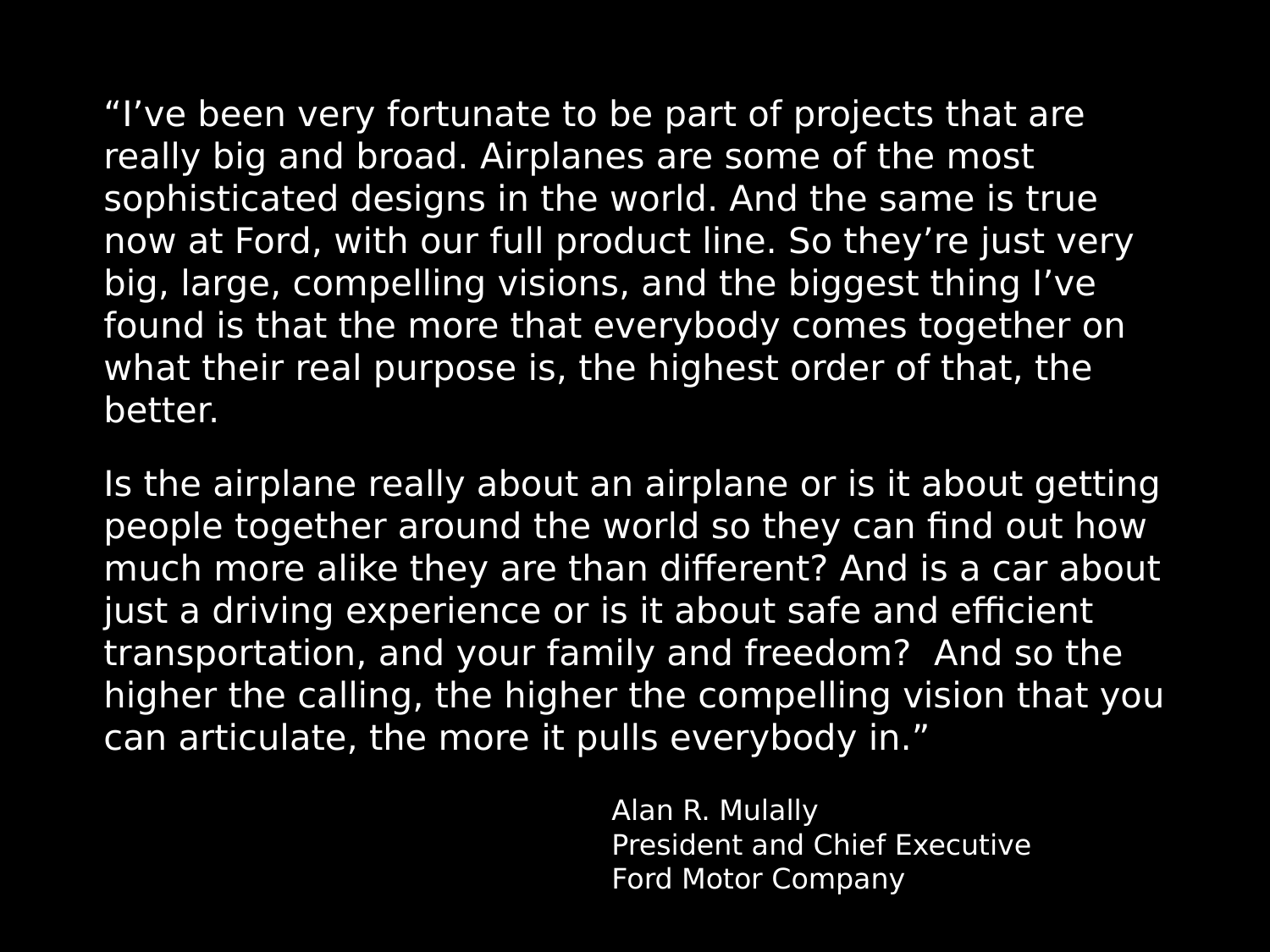

“I’ve been very fortunate to be part of projects that are really big and broad. Airplanes are some of the most sophisticated designs in the world. And the same is true now at Ford, with our full product line. So they’re just very big, large, compelling visions, and the biggest thing I’ve found is that the more that everybody comes together on what their real purpose is, the highest order of that, the better.

Is the airplane really about an airplane or is it about getting people together around the world so they can find out how much more alike they are than different? And is a car about just a driving experience or is it about safe and efficient transportation, and your family and freedom?  And so the higher the calling, the higher the compelling vision that you can articulate, the more it pulls everybody in.”

				Alan R. Mulally
				President and Chief Executive
				Ford Motor Company